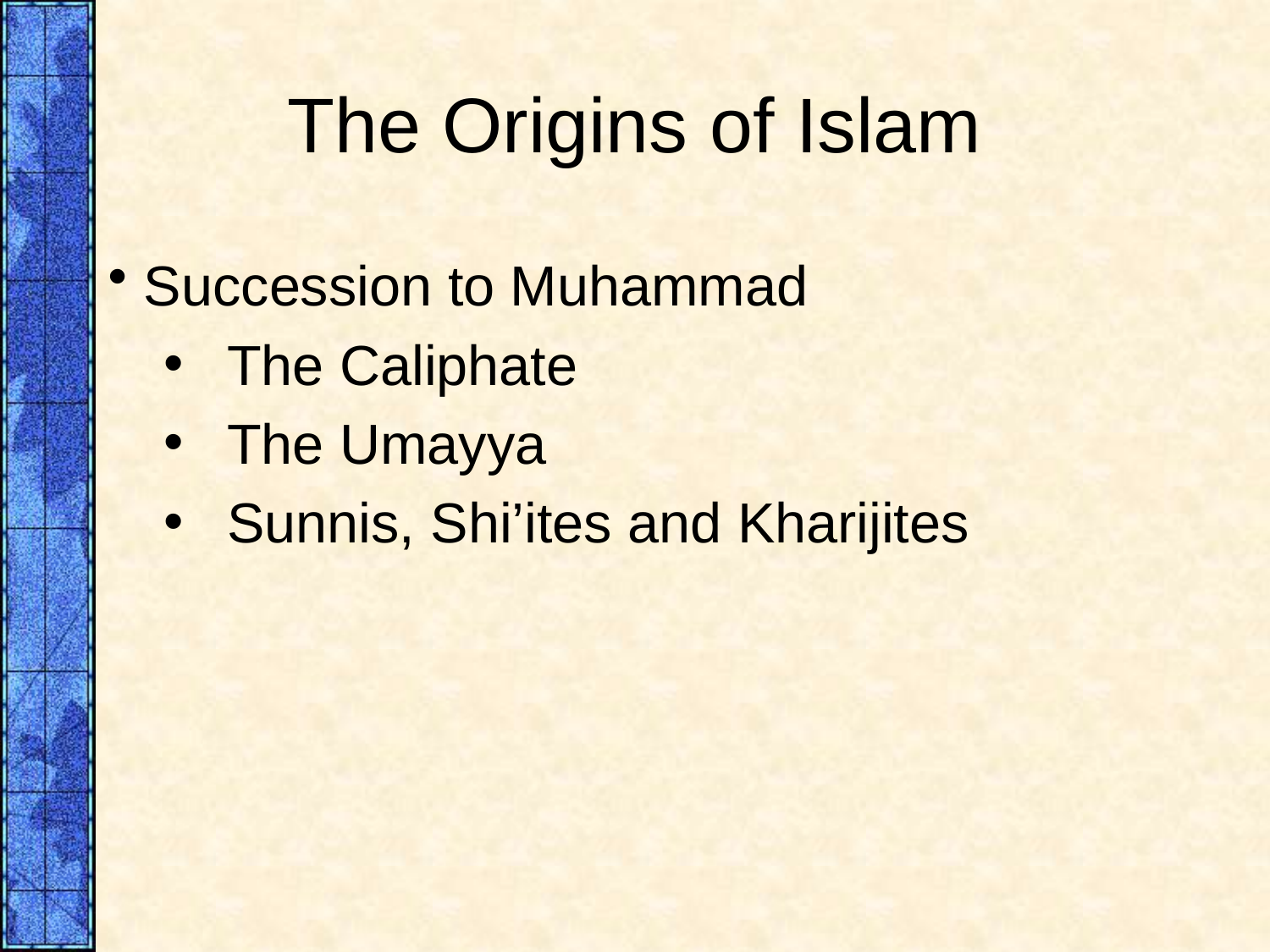

# The Origins of Islam
 Succession to Muhammad
The Caliphate
The Umayya
Sunnis, Shi’ites and Kharijites